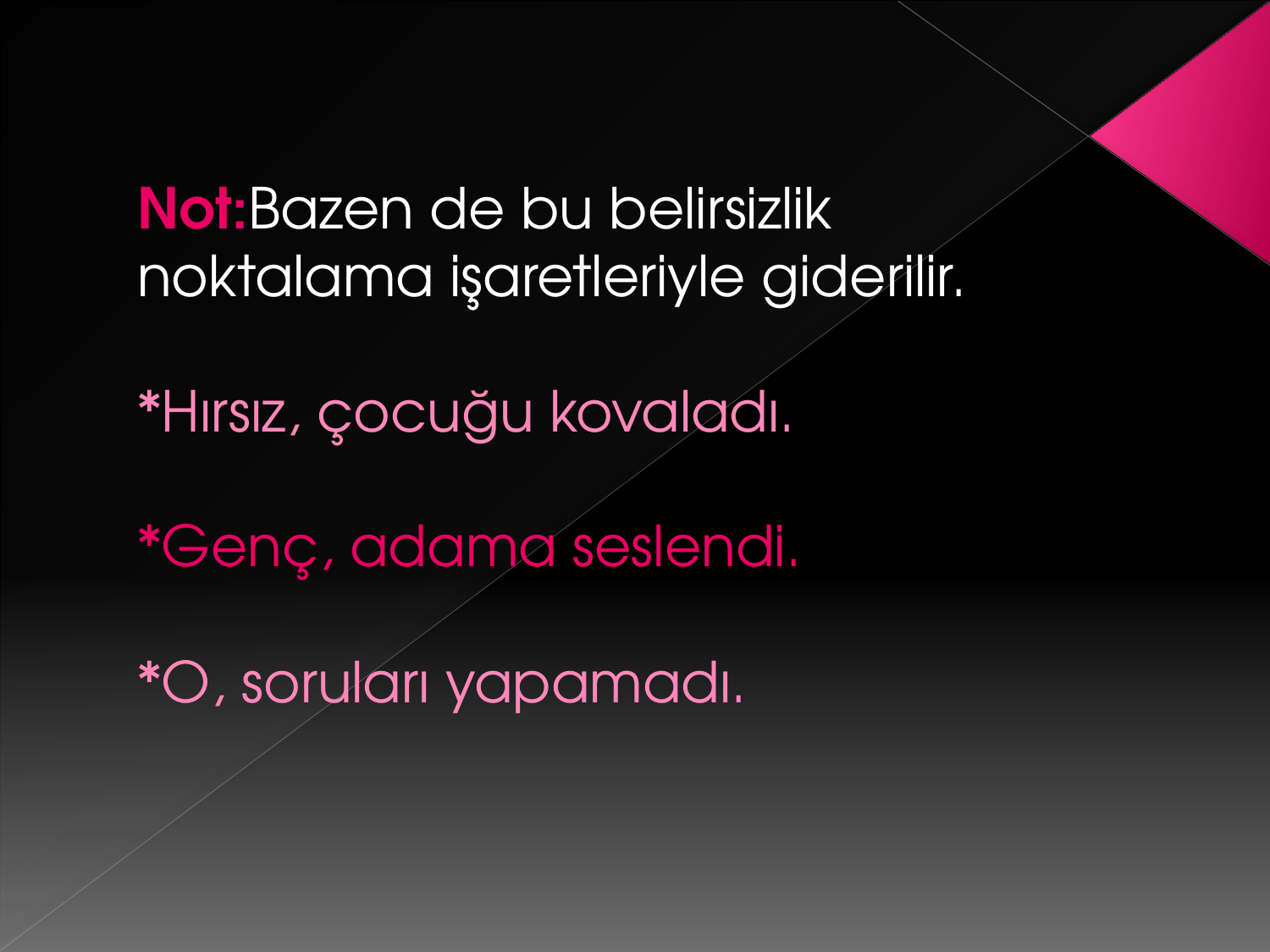

Not:Bazen de bu belirsizlik noktalama işaretleriyle giderilir.
*Hırsız, çocuğu kovaladı.

*Genç, adama seslendi.

*O, soruları yapamadı.